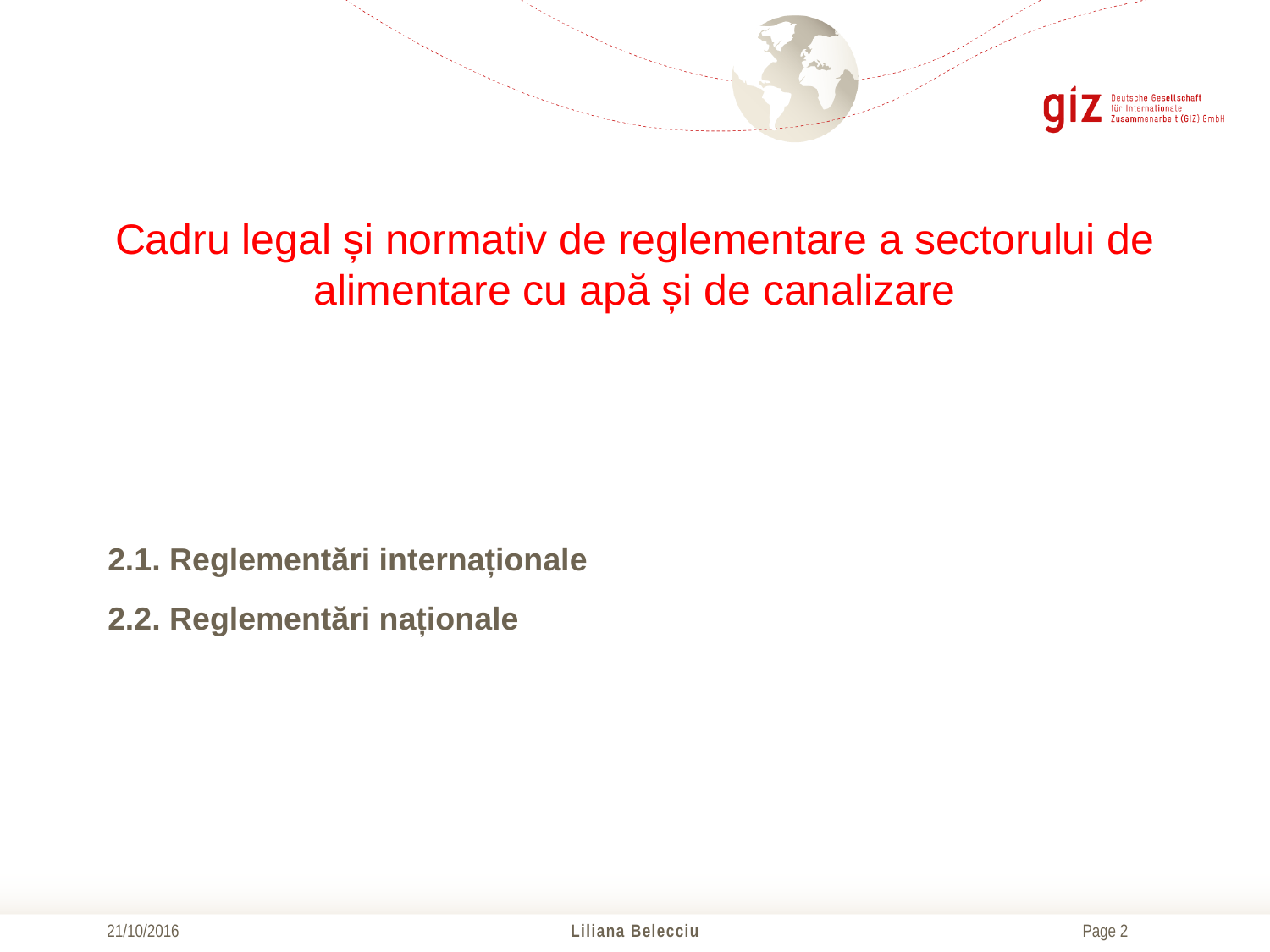

# Cadru legal și normativ de reglementare a sectorului de alimentare cu apă și de canalizare

2.1. Reglementări internaționale
2.2. Reglementări naționale
21/10/2016
Liliana Belecciu